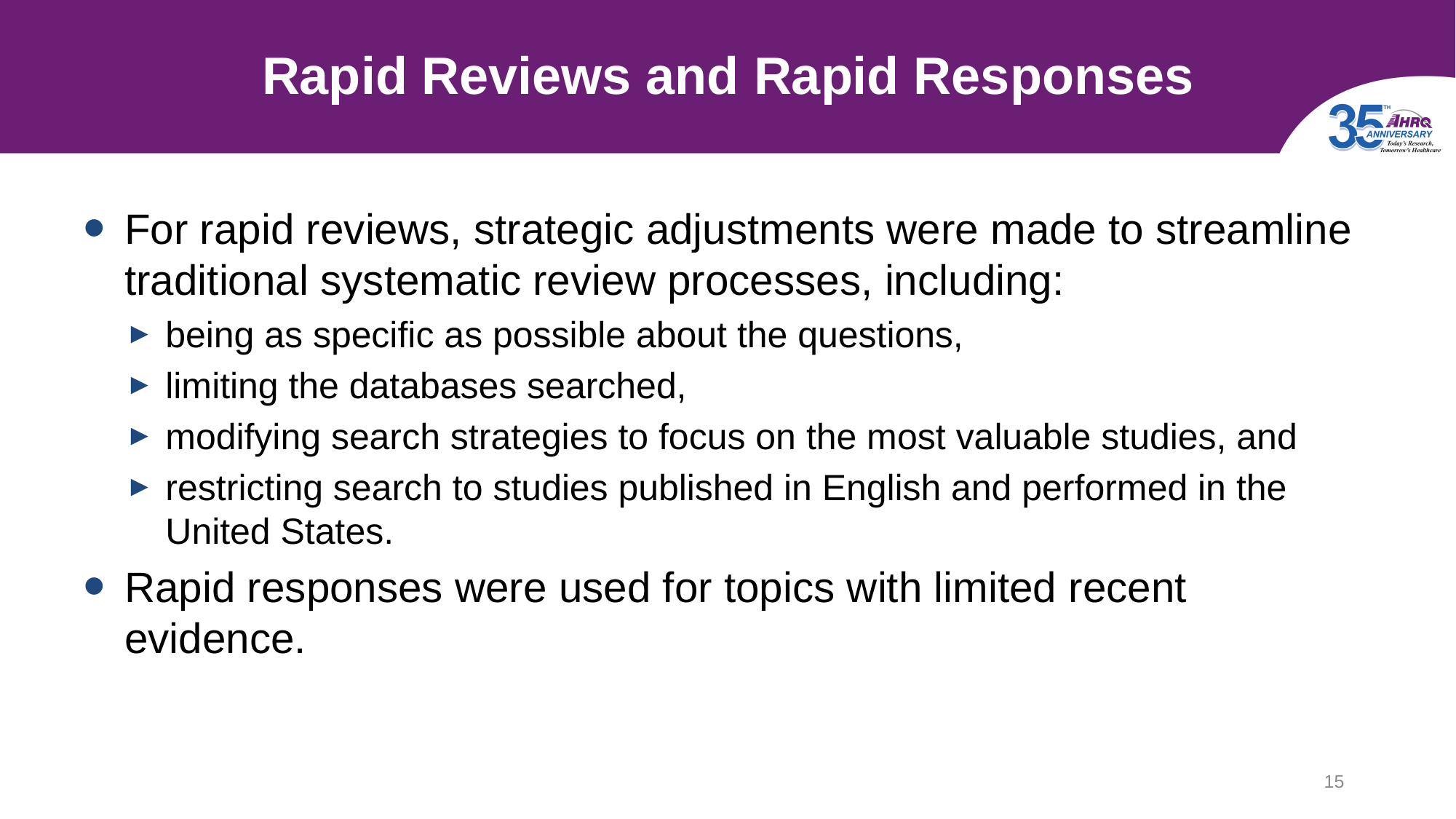

# Rapid Reviews and Rapid Responses
For rapid reviews, strategic adjustments were made to streamline traditional systematic review processes, including:
being as specific as possible about the questions,
limiting the databases searched,
modifying search strategies to focus on the most valuable studies, and
restricting search to studies published in English and performed in the United States.
Rapid responses were used for topics with limited recent evidence.

15